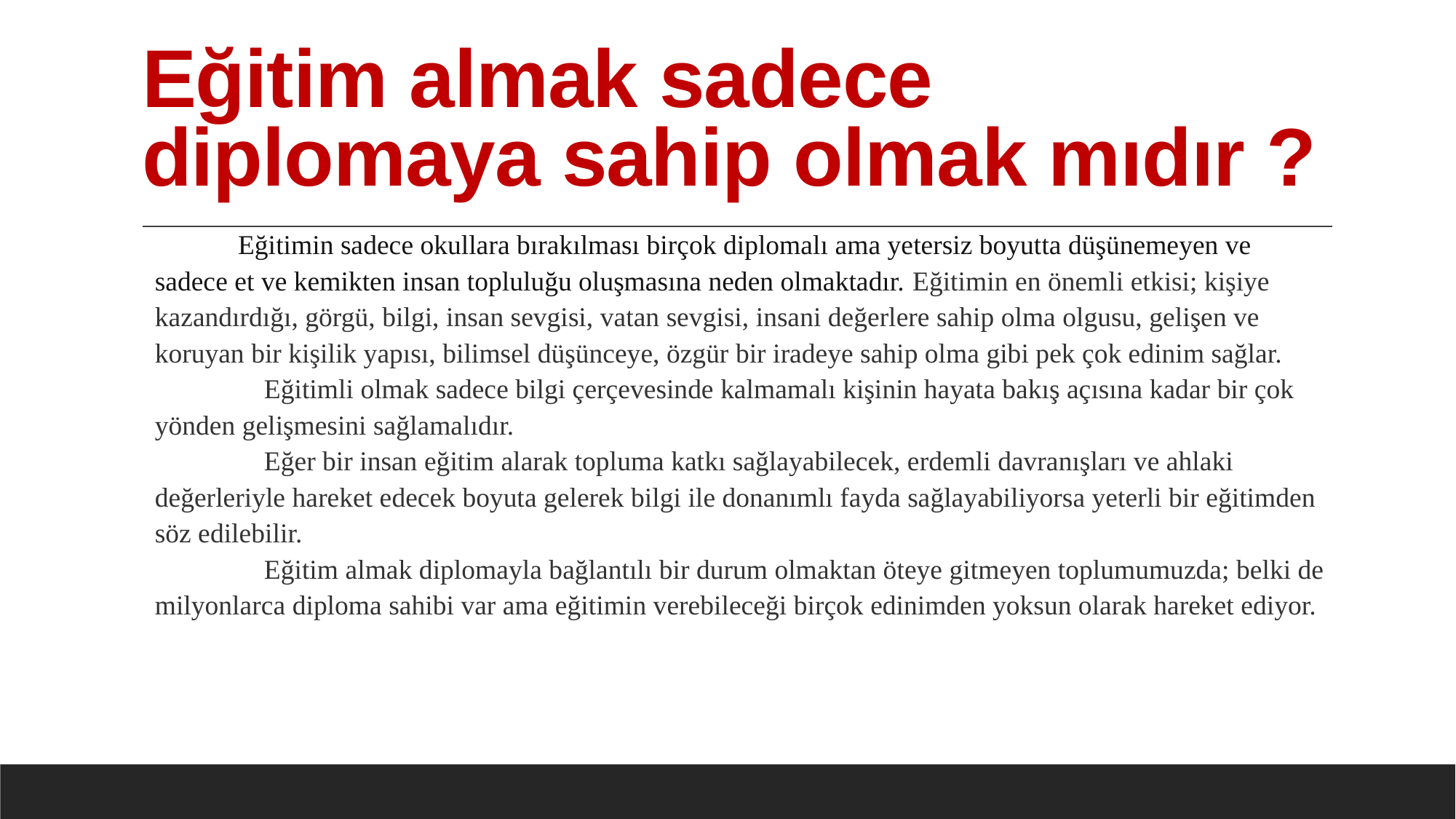

# Eğitim almak sadece diplomaya sahip olmak mıdır ?
            Eğitimin sadece okullara bırakılması birçok diplomalı ama yetersiz boyutta düşünemeyen ve sadece et ve kemikten insan topluluğu oluşmasına neden olmaktadır. Eğitimin en önemli etkisi; kişiye kazandırdığı, görgü, bilgi, insan sevgisi, vatan sevgisi, insani değerlere sahip olma olgusu, gelişen ve koruyan bir kişilik yapısı, bilimsel düşünceye, özgür bir iradeye sahip olma gibi pek çok edinim sağlar.
	Eğitimli olmak sadece bilgi çerçevesinde kalmamalı kişinin hayata bakış açısına kadar bir çok yönden gelişmesini sağlamalıdır.
	Eğer bir insan eğitim alarak topluma katkı sağlayabilecek, erdemli davranışları ve ahlaki değerleriyle hareket edecek boyuta gelerek bilgi ile donanımlı fayda sağlayabiliyorsa yeterli bir eğitimden söz edilebilir.
	Eğitim almak diplomayla bağlantılı bir durum olmaktan öteye gitmeyen toplumumuzda; belki de milyonlarca diploma sahibi var ama eğitimin verebileceği birçok edinimden yoksun olarak hareket ediyor.